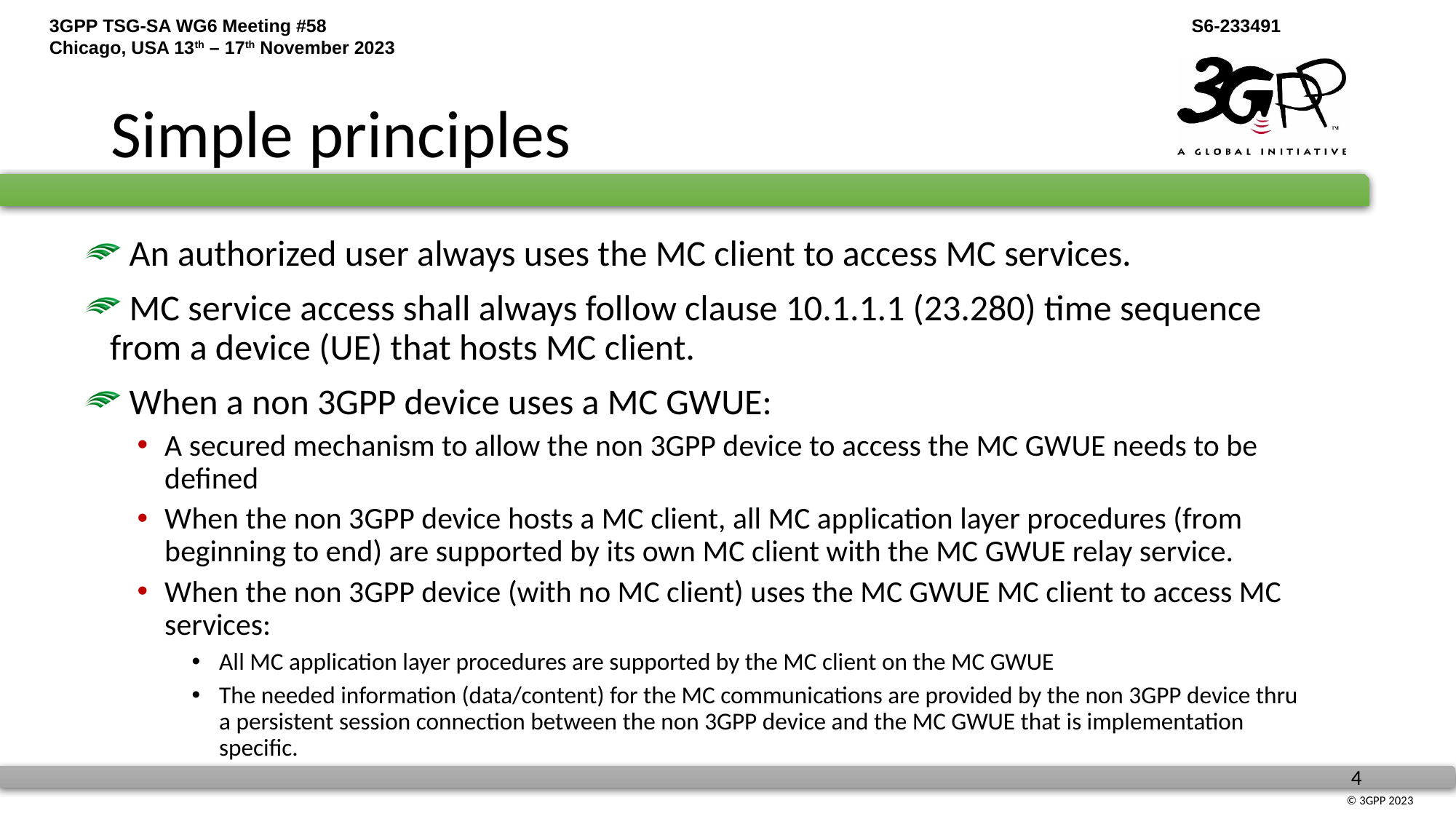

# Simple principles
 An authorized user always uses the MC client to access MC services.
 MC service access shall always follow clause 10.1.1.1 (23.280) time sequence from a device (UE) that hosts MC client.
 When a non 3GPP device uses a MC GWUE:
A secured mechanism to allow the non 3GPP device to access the MC GWUE needs to be defined
When the non 3GPP device hosts a MC client, all MC application layer procedures (from beginning to end) are supported by its own MC client with the MC GWUE relay service.
When the non 3GPP device (with no MC client) uses the MC GWUE MC client to access MC services:
All MC application layer procedures are supported by the MC client on the MC GWUE
The needed information (data/content) for the MC communications are provided by the non 3GPP device thru a persistent session connection between the non 3GPP device and the MC GWUE that is implementation specific.